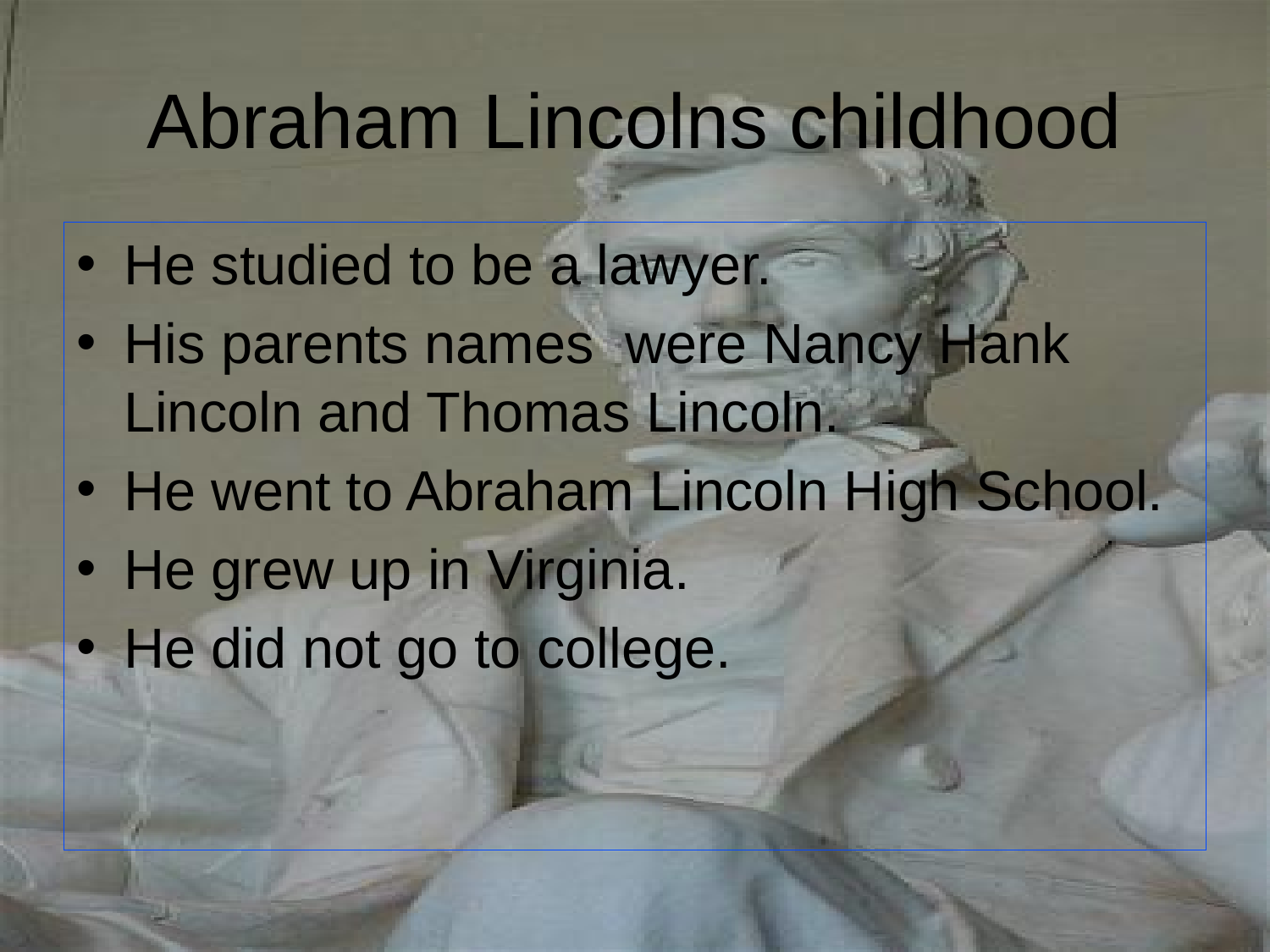

# Abraham Lincolns childhood
He studied to be a lawyer.
His parents names  were Nancy Hank Lincoln and Thomas Lincoln.
He went to Abraham Lincoln High School.
He grew up in Virginia.
He did not go to college.